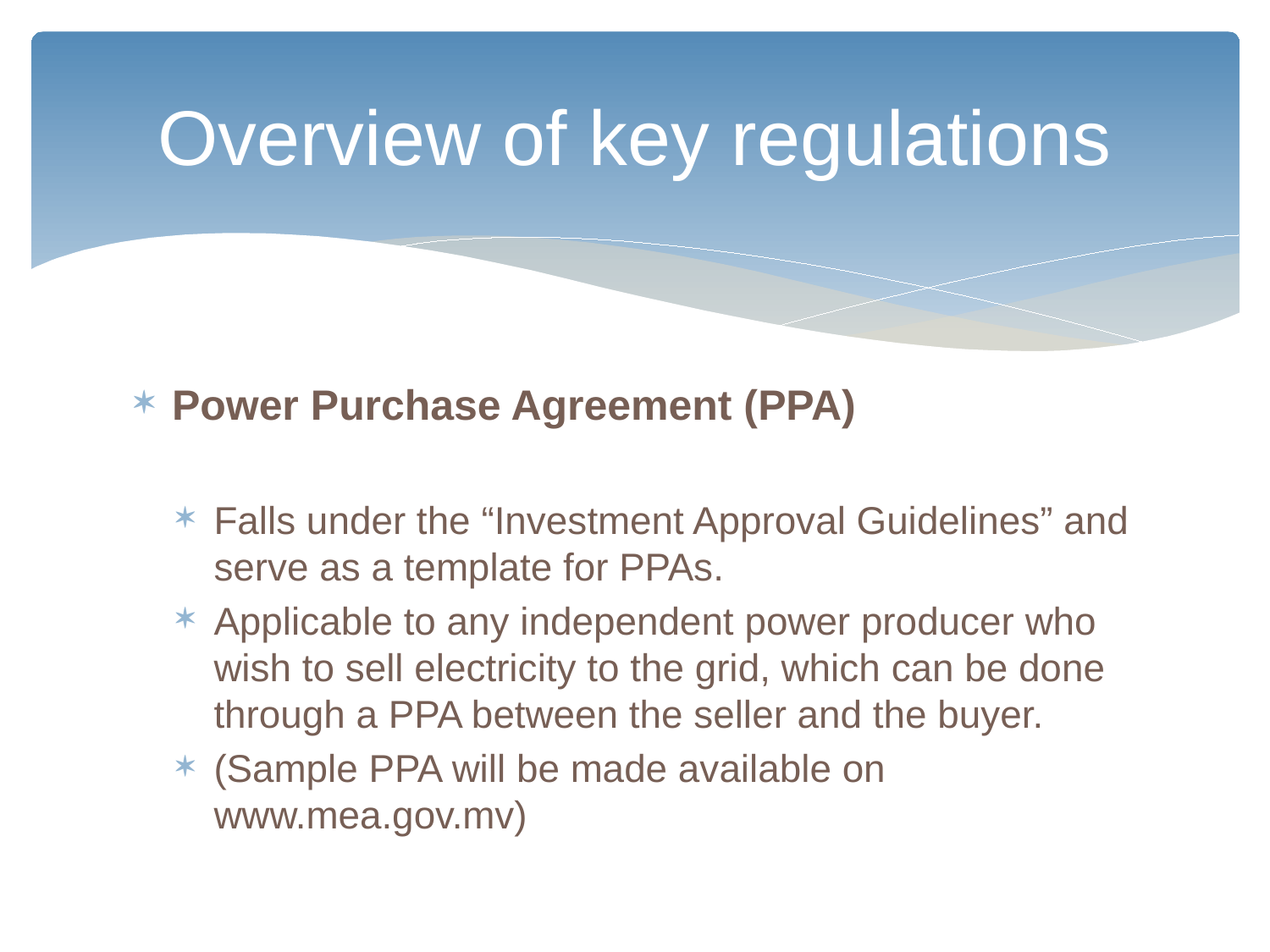

# Overview of key regulations
Power Purchase Agreement (PPA)

Falls under the “Investment Approval Guidelines” and serve as a template for PPAs.
Applicable to any independent power producer who wish to sell electricity to the grid, which can be done through a PPA between the seller and the buyer.
(Sample PPA will be made available on www.mea.gov.mv)